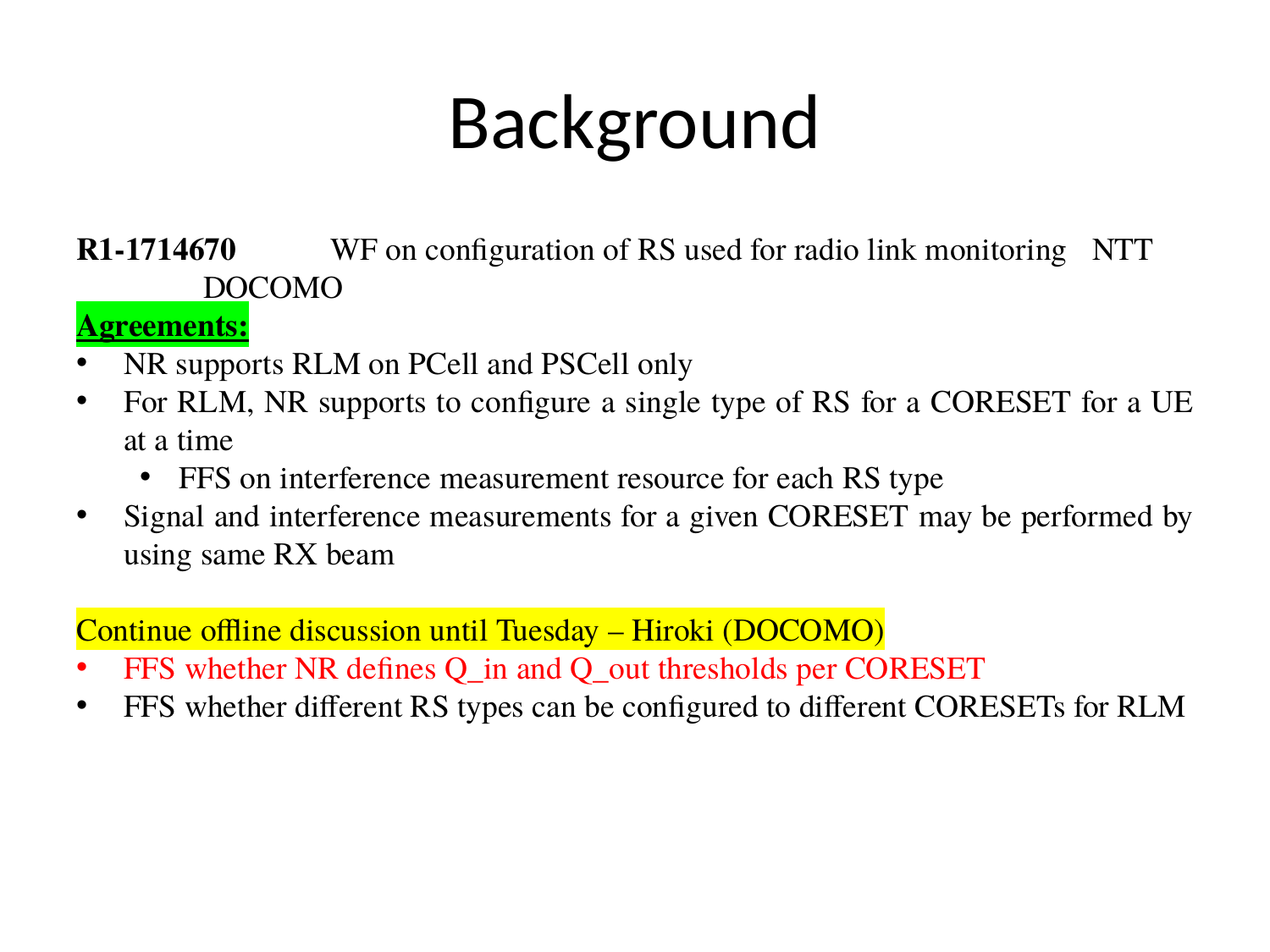

# Background
R1-1714670	WF on configuration of RS used for radio link monitoring	NTT DOCOMO
Agreements:
NR supports RLM on PCell and PSCell only
For RLM, NR supports to configure a single type of RS for a CORESET for a UE at a time
FFS on interference measurement resource for each RS type
Signal and interference measurements for a given CORESET may be performed by using same RX beam

Continue offline discussion until Tuesday – Hiroki (DOCOMO)
FFS whether NR defines Q_in and Q_out thresholds per CORESET
FFS whether different RS types can be configured to different CORESETs for RLM